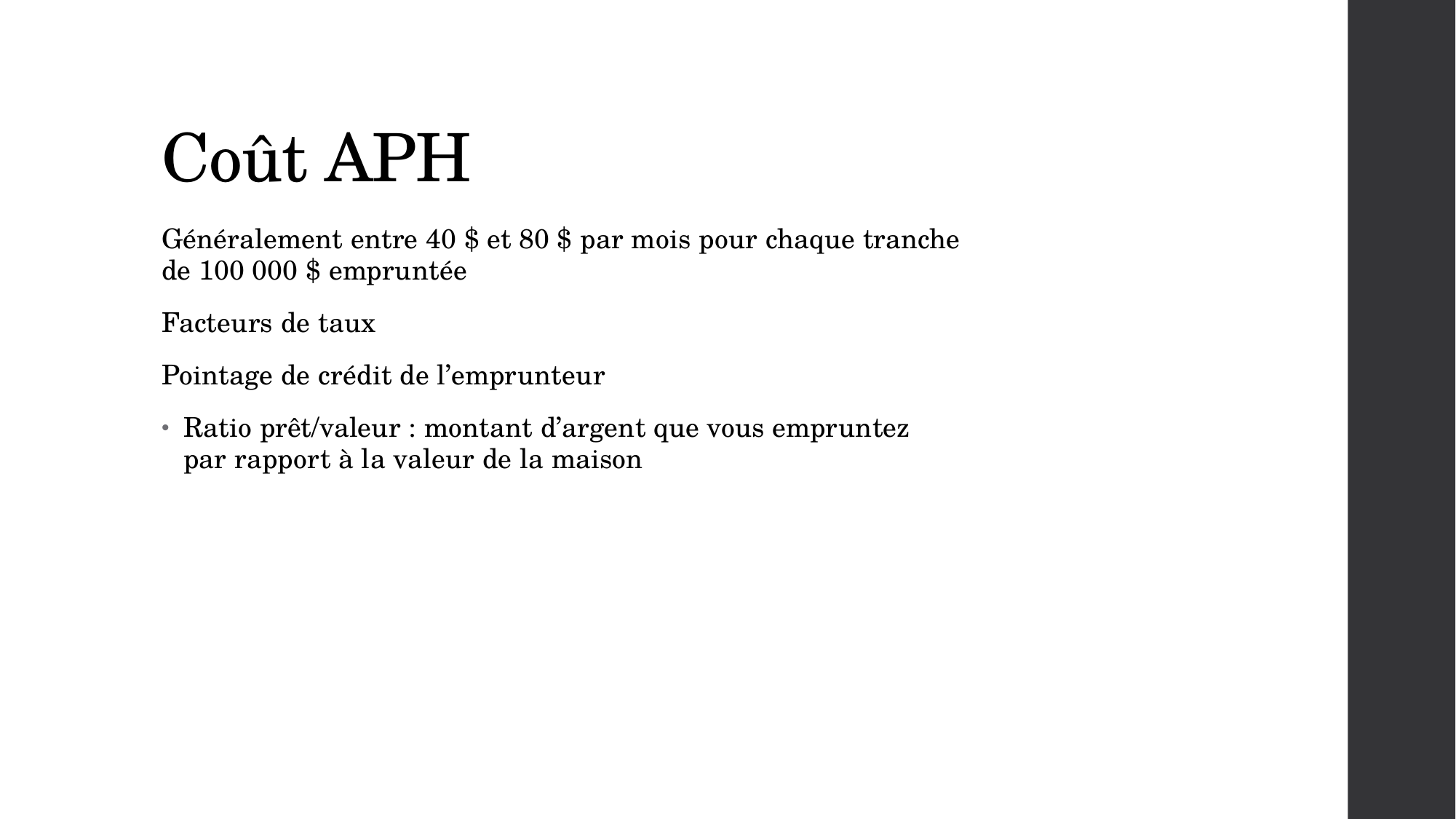

# Coût APH
Généralement entre 40 $ et 80 $ par mois pour chaque tranche
de 100 000 $ empruntée
Facteurs de taux
Pointage de crédit de l’emprunteur
Ratio prêt/valeur : montant d’argent que vous empruntez
par rapport à la valeur de la maison